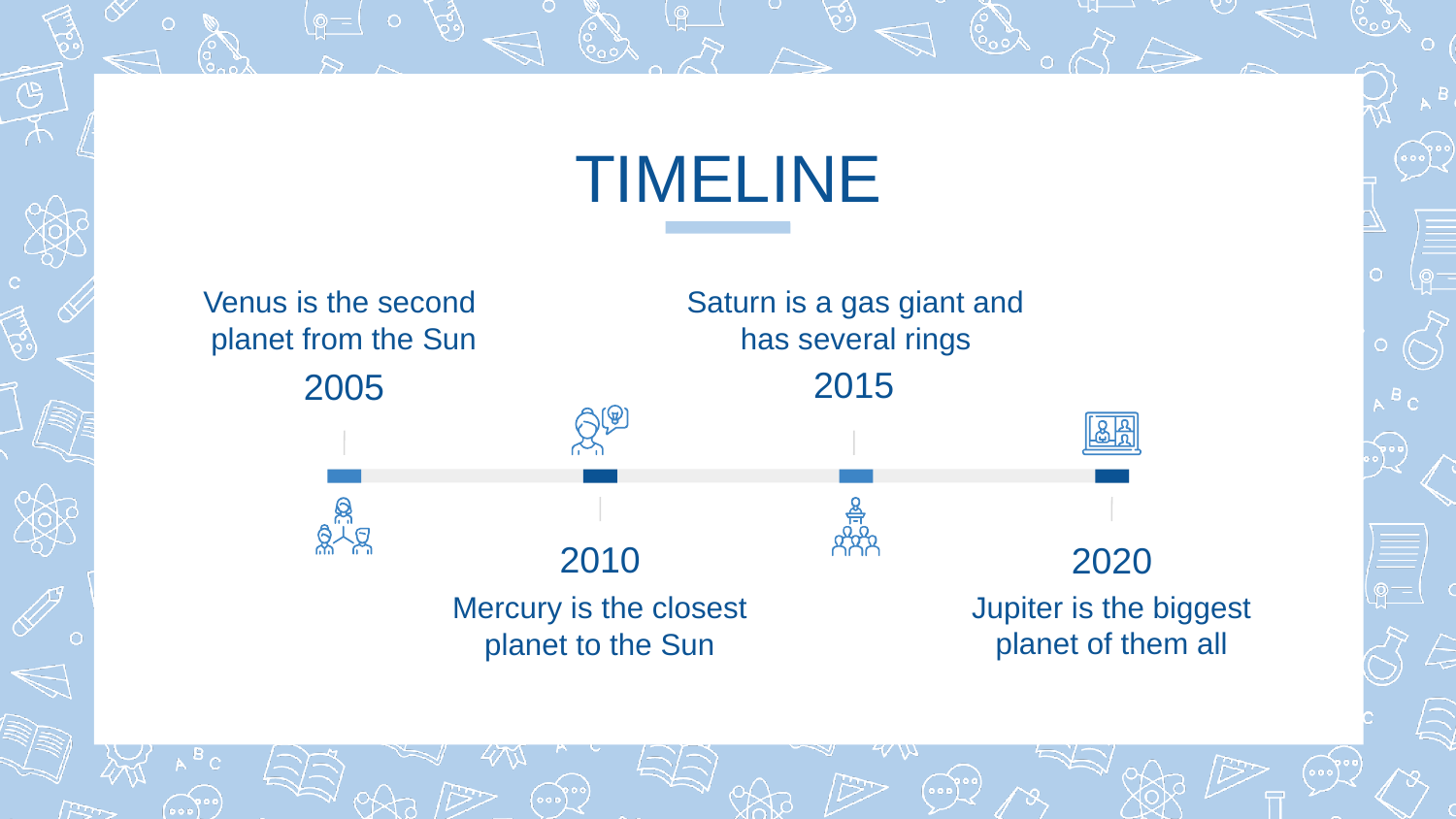

# TIMELINE
Saturn is a gas giant and has several rings
Venus is the second  planet from the Sun
2015
2005

2010
2020
Jupiter is the biggest planet of them all
Mercury is the closest planet to the Sun